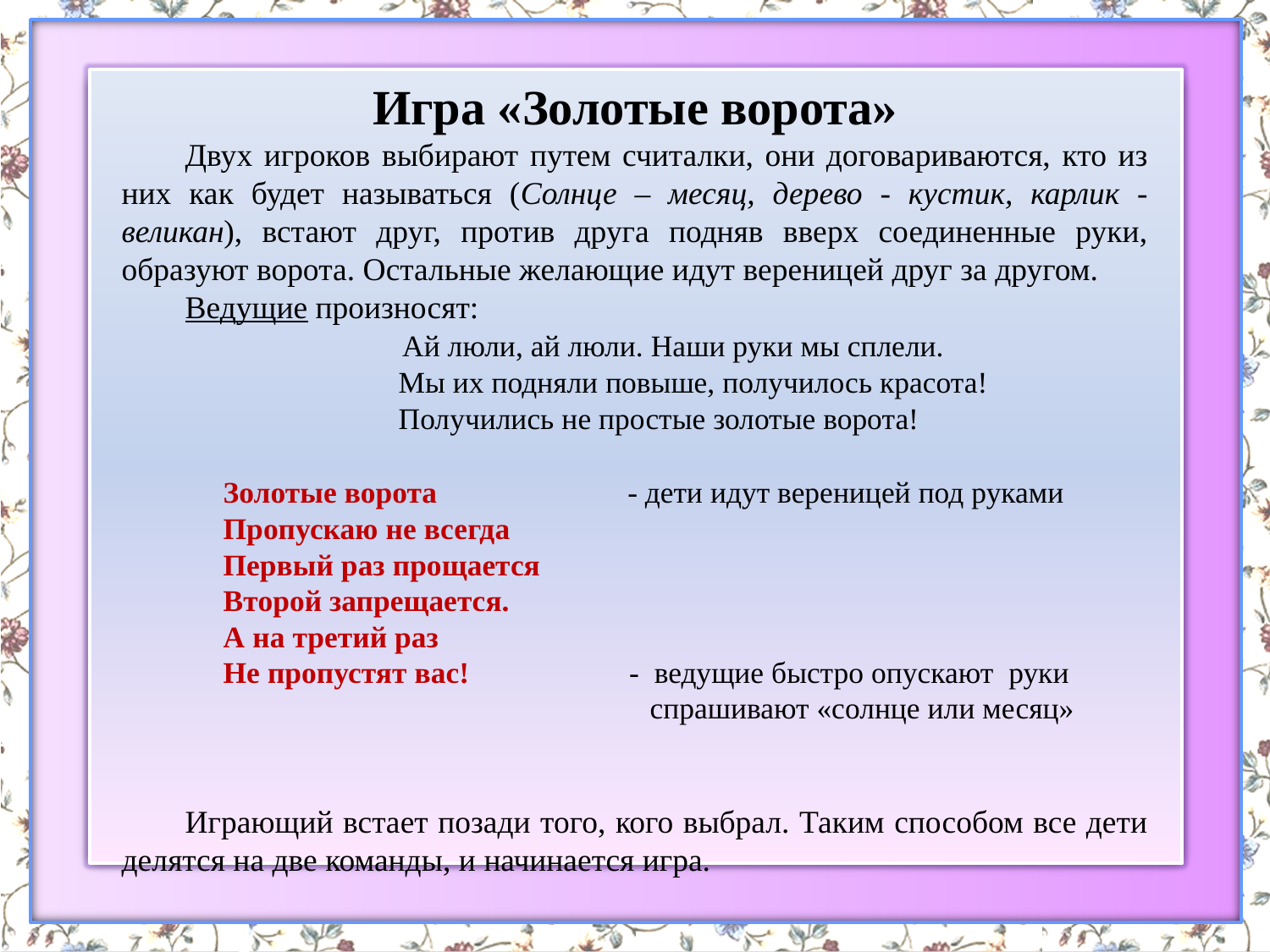

Игра «Золотые ворота»
Двух игроков выбирают путем считалки, они договариваются, кто из них как будет называться (Солнце – месяц, дерево - кустик, карлик - великан), встают друг, против друга подняв вверх соединенные руки, образуют ворота. Остальные желающие идут вереницей друг за другом.
Ведущие произносят:
                           Ай люли, ай люли. Наши руки мы сплели.
                            Мы их подняли повыше, получилось красота!
                            Получились не простые золотые ворота!

     Золотые ворота                         - дети идут вереницей под руками
     Пропускаю не всегда
     Первый раз прощается
     Второй запрещается.
     А на третий раз
     Не пропустят вас!                     -  ведущие быстро опускают  руки
                                                             спрашивают «солнце или месяц»

Играющий встает позади того, кого выбрал. Таким способом все дети делятся на две команды, и начинается игра.